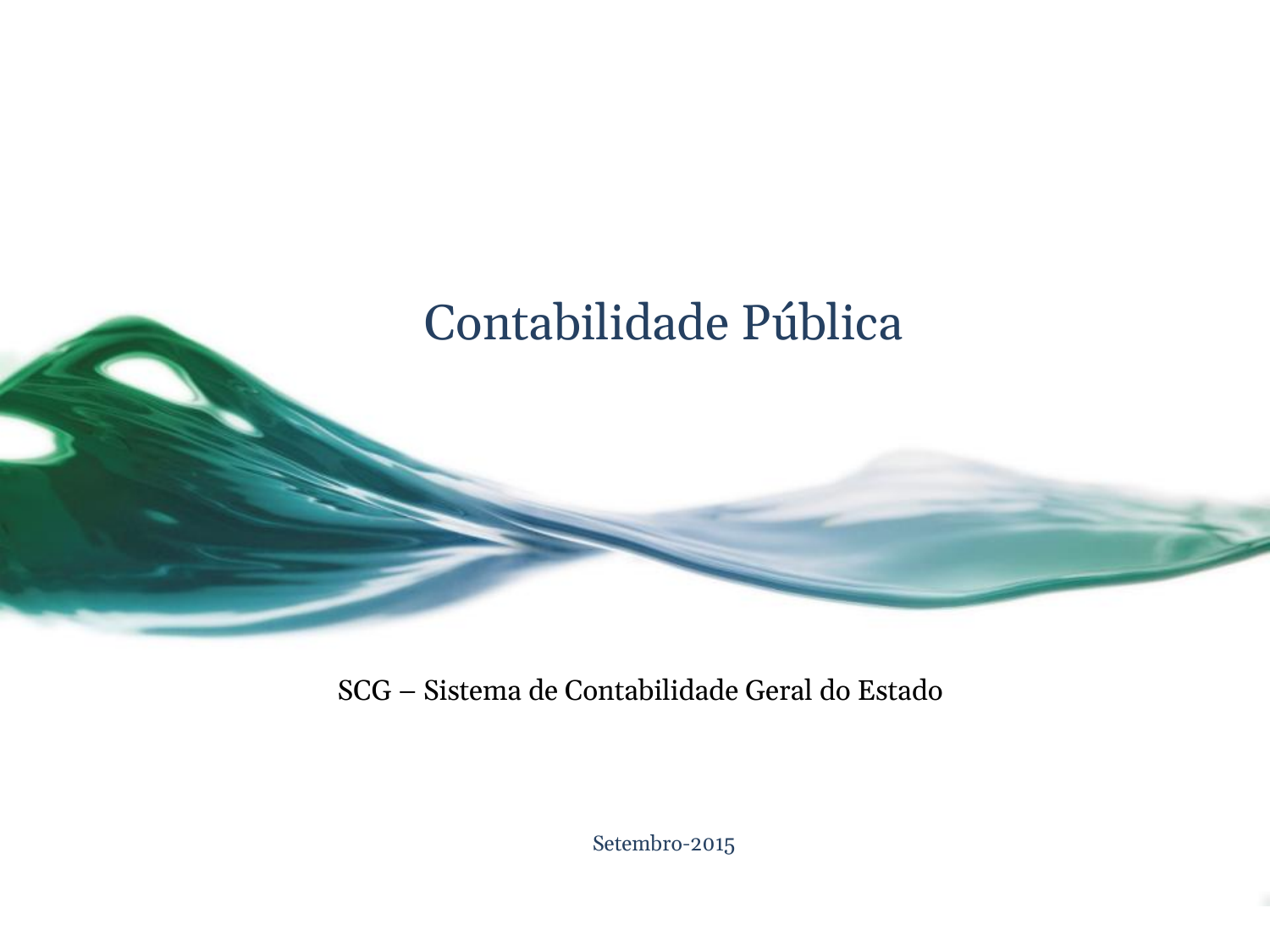

Contabilidade Pública
SCG – Sistema de Contabilidade Geral do Estado
Setembro-2015